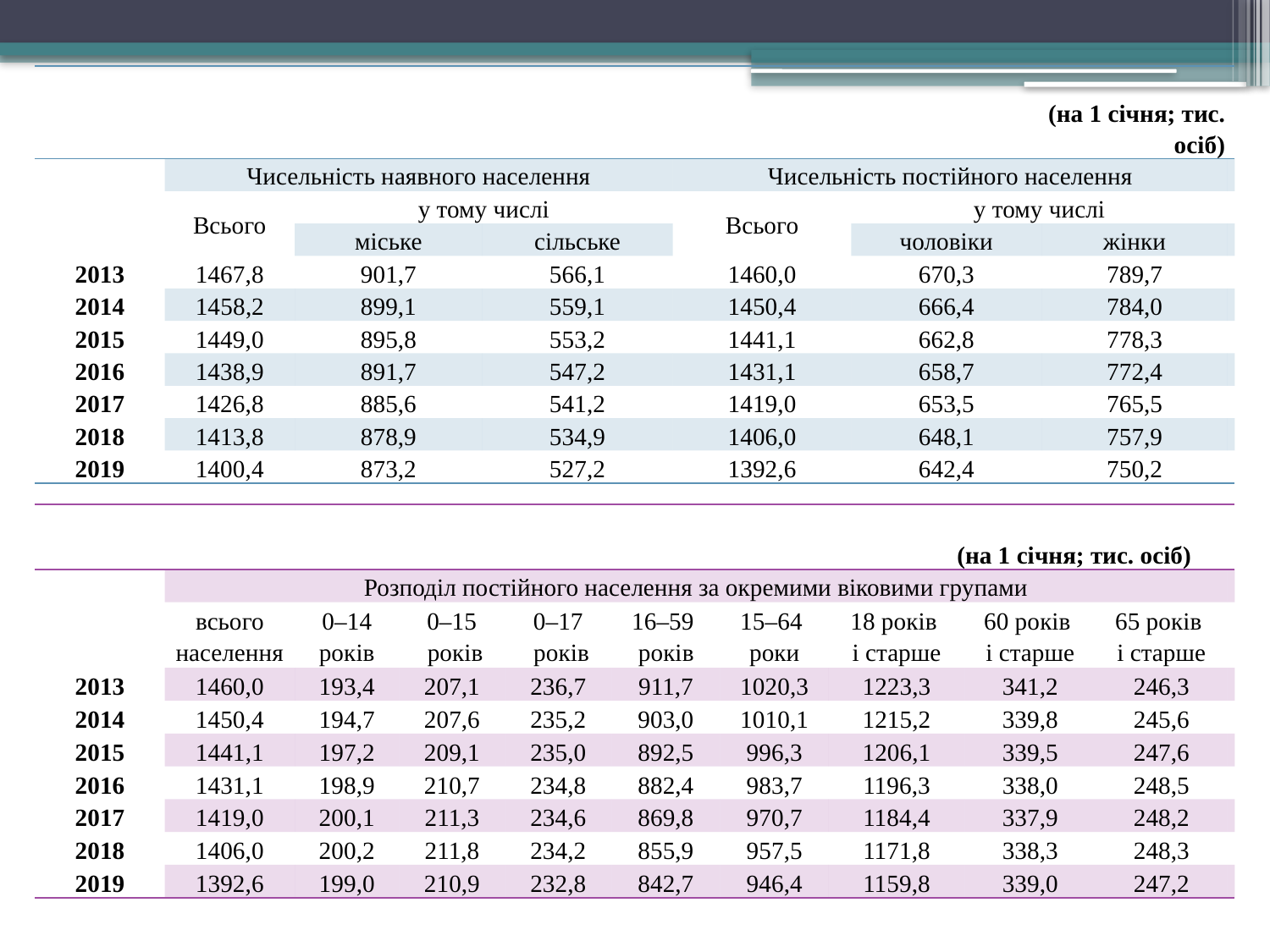

|  |  |  |  |  |  |  | (на 1 січня; тис. осіб) |  |
| --- | --- | --- | --- | --- | --- | --- | --- | --- |
|  | Чисельність наявного населення |  |  |  | Чисельність постійного населення |  |  |  |
|  | Всього | у тому числі |  |  | Всього | у тому числі |  |  |
|  |  | міське |  | сільське |  | чоловіки | жінки |  |
| 2013 | 1467,8 | 901,7 |  | 566,1 | 1460,0 | 670,3 | 789,7 |  |
| 2014 | 1458,2 | 899,1 |  | 559,1 | 1450,4 | 666,4 | 784,0 |  |
| 2015 | 1449,0 | 895,8 |  | 553,2 | 1441,1 | 662,8 | 778,3 |  |
| 2016 | 1438,9 | 891,7 |  | 547,2 | 1431,1 | 658,7 | 772,4 |  |
| 2017 | 1426,8 | 885,6 |  | 541,2 | 1419,0 | 653,5 | 765,5 |  |
| 2018 | 1413,8 | 878,9 |  | 534,9 | 1406,0 | 648,1 | 757,9 |  |
| 2019 | 1400,4 | 873,2 |  | 527,2 | 1392,6 | 642,4 | 750,2 |  |
|  |  |  |  |  |  |  |  | (на 1 січня; тис. осіб) |  |  |  |
| --- | --- | --- | --- | --- | --- | --- | --- | --- | --- | --- | --- |
|  | Розподіл постійного населення за окремими віковими групами |  |  |  |  |  |  |  |  |  |  |
|  | всього населення | 0–14 років | 0–15  років | 0–17  років | 16–59  років | 15–64  роки | 18 років  і старше |  | 60 років  і старше | 65 років  і старше |  |
| 2013 | 1460,0 | 193,4 | 207,1 | 236,7 | 911,7 | 1020,3 | 1223,3 |  | 341,2 | 246,3 |  |
| 2014 | 1450,4 | 194,7 | 207,6 | 235,2 | 903,0 | 1010,1 | 1215,2 |  | 339,8 | 245,6 |  |
| 2015 | 1441,1 | 197,2 | 209,1 | 235,0 | 892,5 | 996,3 | 1206,1 |  | 339,5 | 247,6 |  |
| 2016 | 1431,1 | 198,9 | 210,7 | 234,8 | 882,4 | 983,7 | 1196,3 |  | 338,0 | 248,5 |  |
| 2017 | 1419,0 | 200,1 | 211,3 | 234,6 | 869,8 | 970,7 | 1184,4 |  | 337,9 | 248,2 |  |
| 2018 | 1406,0 | 200,2 | 211,8 | 234,2 | 855,9 | 957,5 | 1171,8 |  | 338,3 | 248,3 |  |
| 2019 | 1392,6 | 199,0 | 210,9 | 232,8 | 842,7 | 946,4 | 1159,8 |  | 339,0 | 247,2 |  |